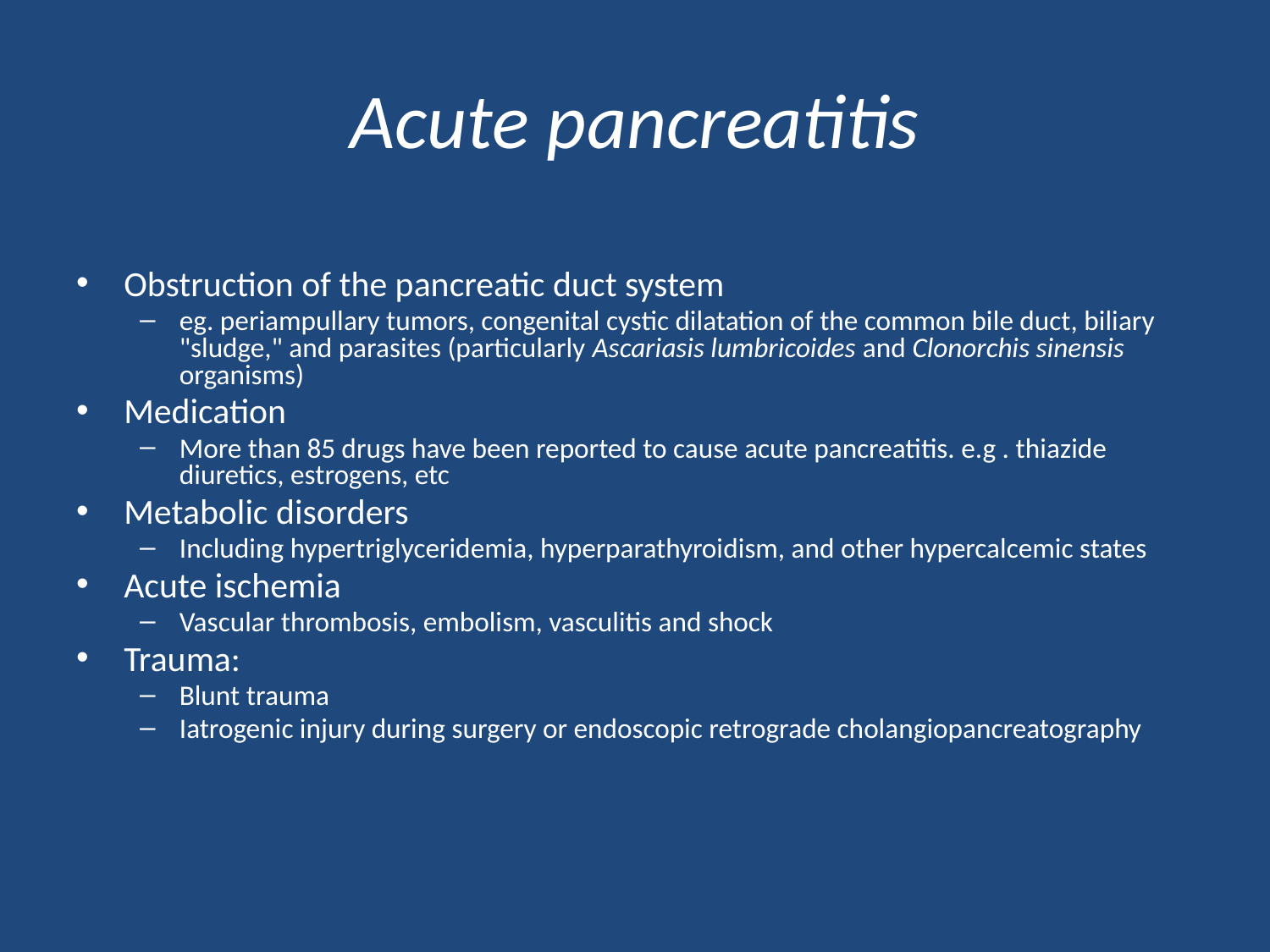

# Acute pancreatitis

Obstruction of the pancreatic duct system
eg. periampullary tumors, congenital cystic dilatation of the common bile duct, biliary "sludge," and parasites (particularly Ascariasis lumbricoides and Clonorchis sinensis organisms)
Medication
More than 85 drugs have been reported to cause acute pancreatitis. e.g . thiazide diuretics, estrogens, etc
Metabolic disorders
Including hypertriglyceridemia, hyperparathyroidism, and other hypercalcemic states
Acute ischemia
Vascular thrombosis, embolism, vasculitis and shock
Trauma:
Blunt trauma
Iatrogenic injury during surgery or endoscopic retrograde cholangiopancreatography